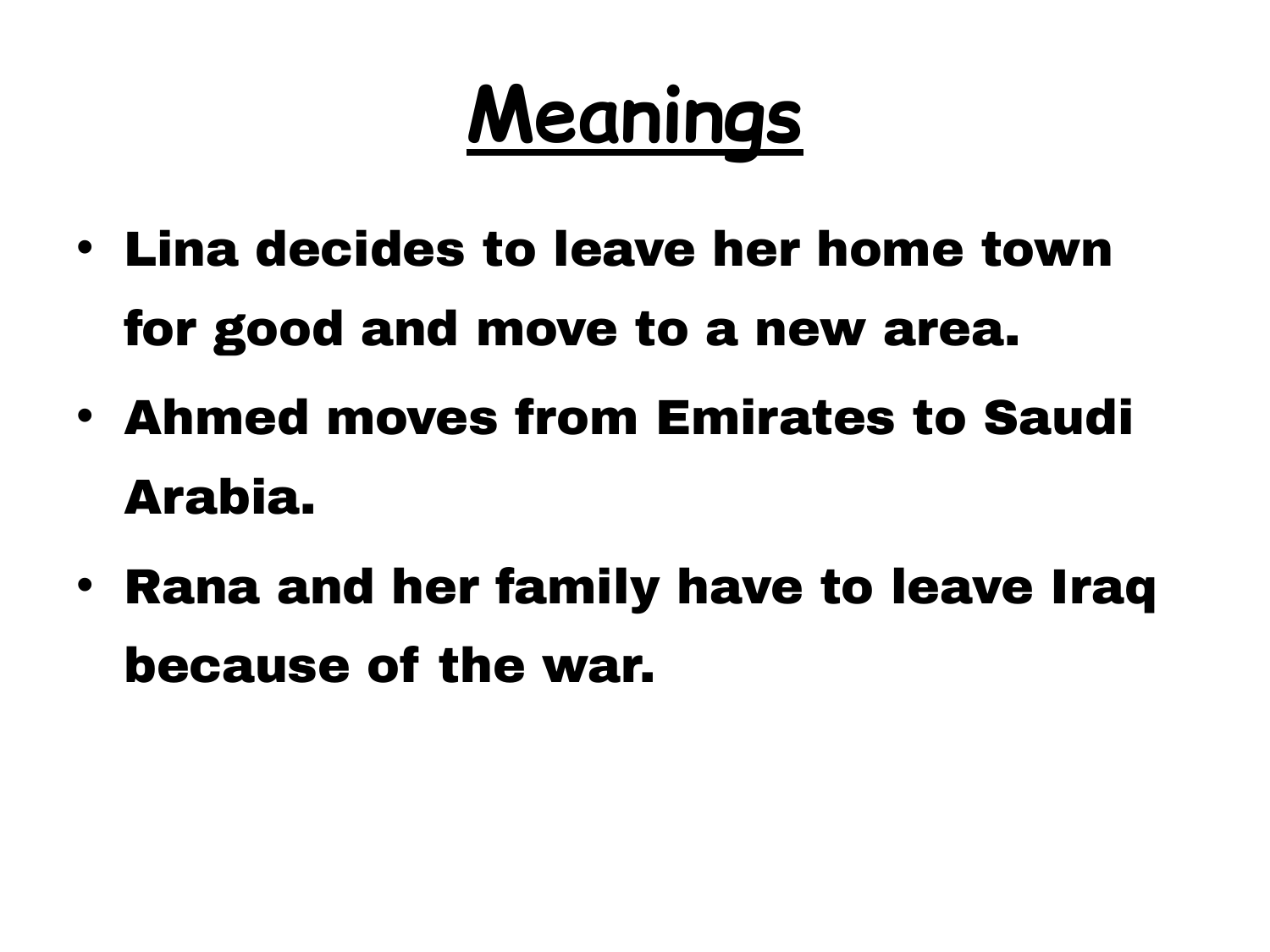

# Meanings
Lina decides to leave her home town for good and move to a new area.
Ahmed moves from Emirates to Saudi Arabia.
Rana and her family have to leave Iraq because of the war.